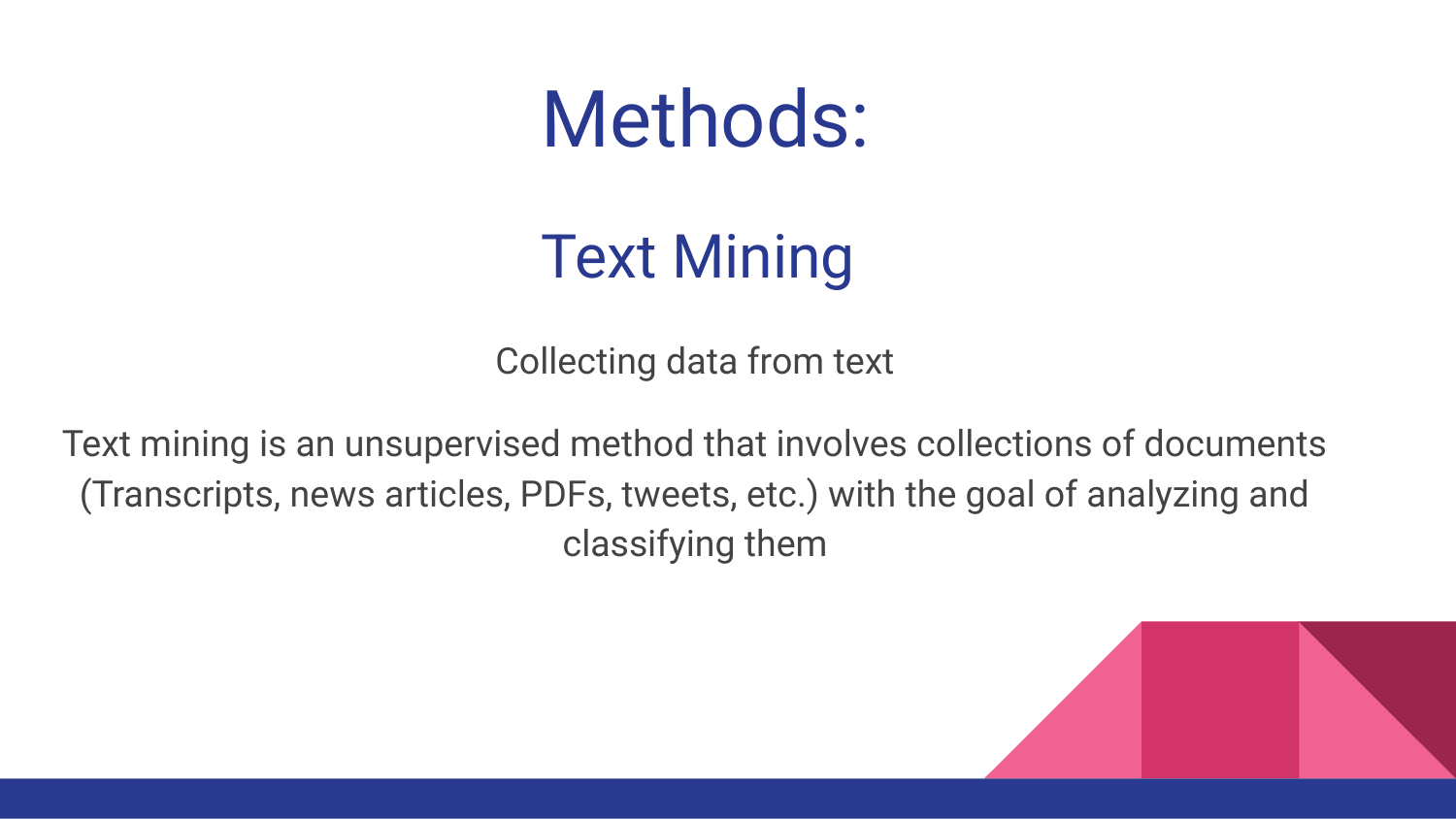

Methods:
# Text Mining
Collecting data from text
Text mining is an unsupervised method that involves collections of documents (Transcripts, news articles, PDFs, tweets, etc.) with the goal of analyzing and classifying them